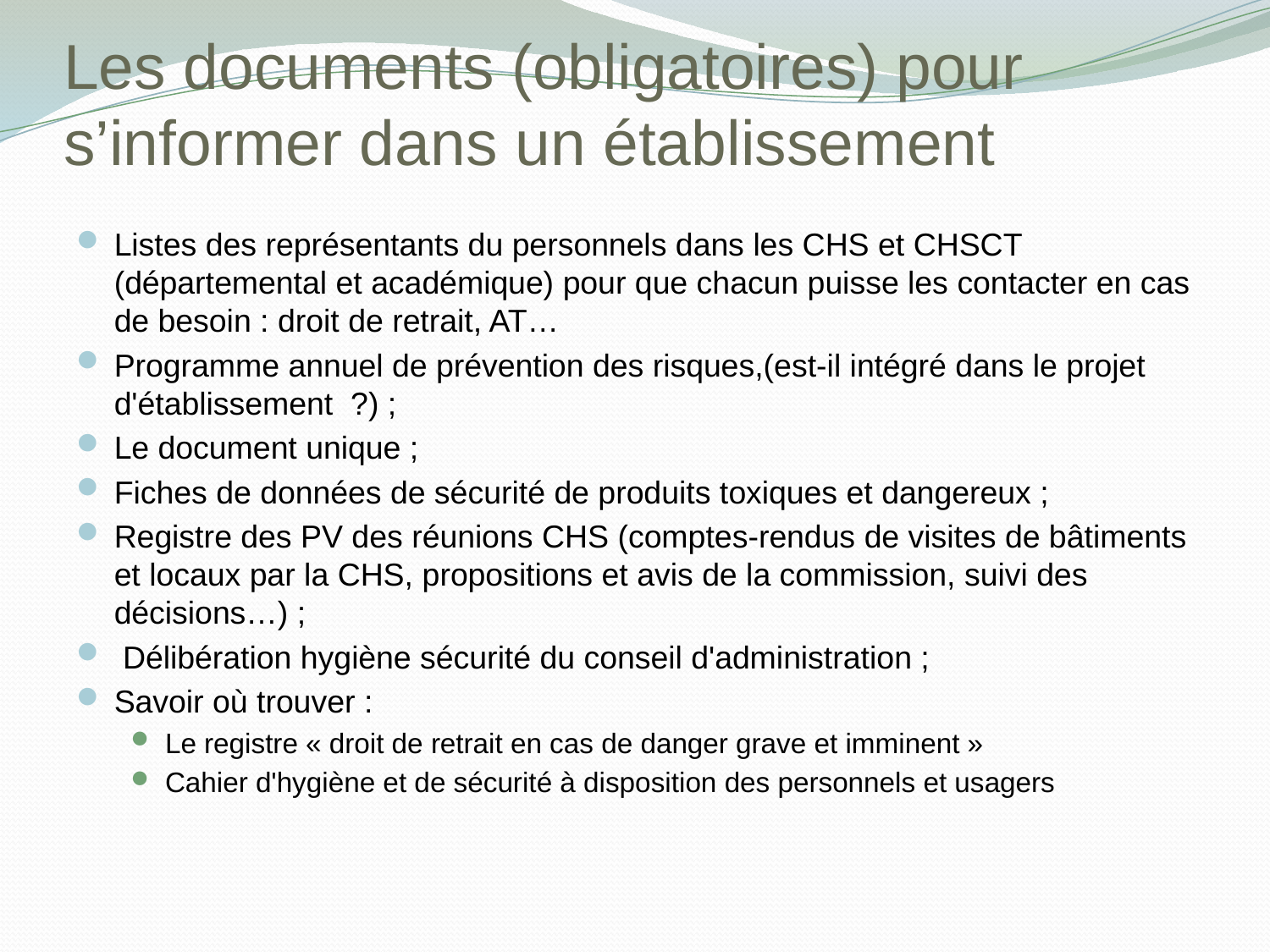

# Les documents (obligatoires) pour s’informer dans un établissement
Listes des représentants du personnels dans les CHS et CHSCT (départemental et académique) pour que chacun puisse les contacter en cas de besoin : droit de retrait, AT…
Programme annuel de prévention des risques,(est-il intégré dans le projet d'établissement  ?) ;
Le document unique ;
Fiches de données de sécurité de produits toxiques et dangereux ;
Registre des PV des réunions CHS (comptes-rendus de visites de bâtiments et locaux par la CHS, propositions et avis de la commission, suivi des décisions…) ;
 Délibération hygiène sécurité du conseil d'administration ;
Savoir où trouver :
Le registre « droit de retrait en cas de danger grave et imminent »
Cahier d'hygiène et de sécurité à disposition des personnels et usagers